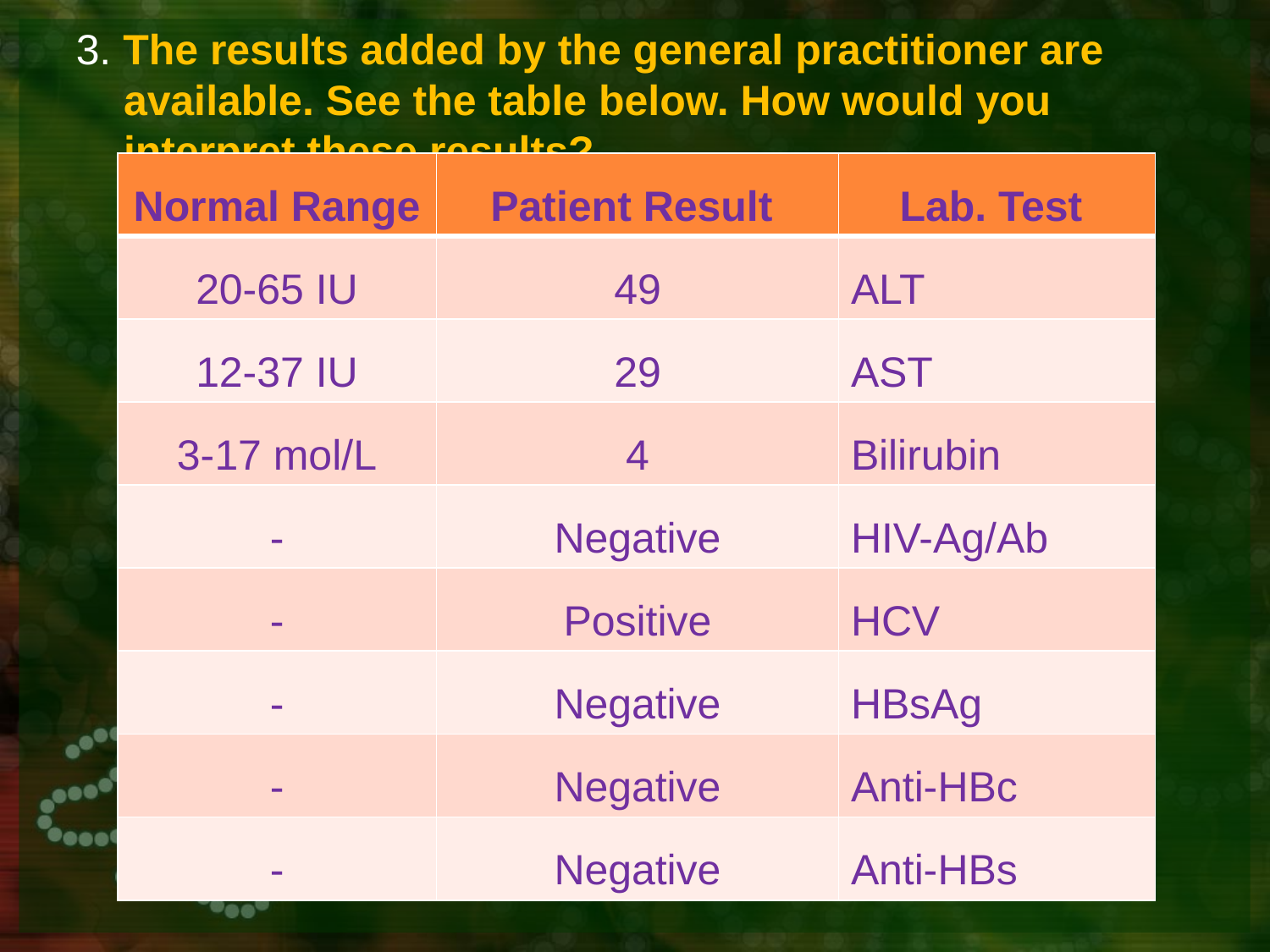

3. The results added by the general practitioner are available. See the table below. How would you interpret these results?

| Normal Range | Patient Result | Lab. Test |
| --- | --- | --- |
| 20-65 IU | 49 | ALT |
| 12-37 IU | 29 | AST |
| 3-17 mol/L | 4 | Bilirubin |
| - | Negative | HIV-Ag/Ab |
| - | Positive | HCV |
| - | Negative | HBsAg |
| - | Negative | Anti-HBc |
| - | Negative | Anti-HBs |